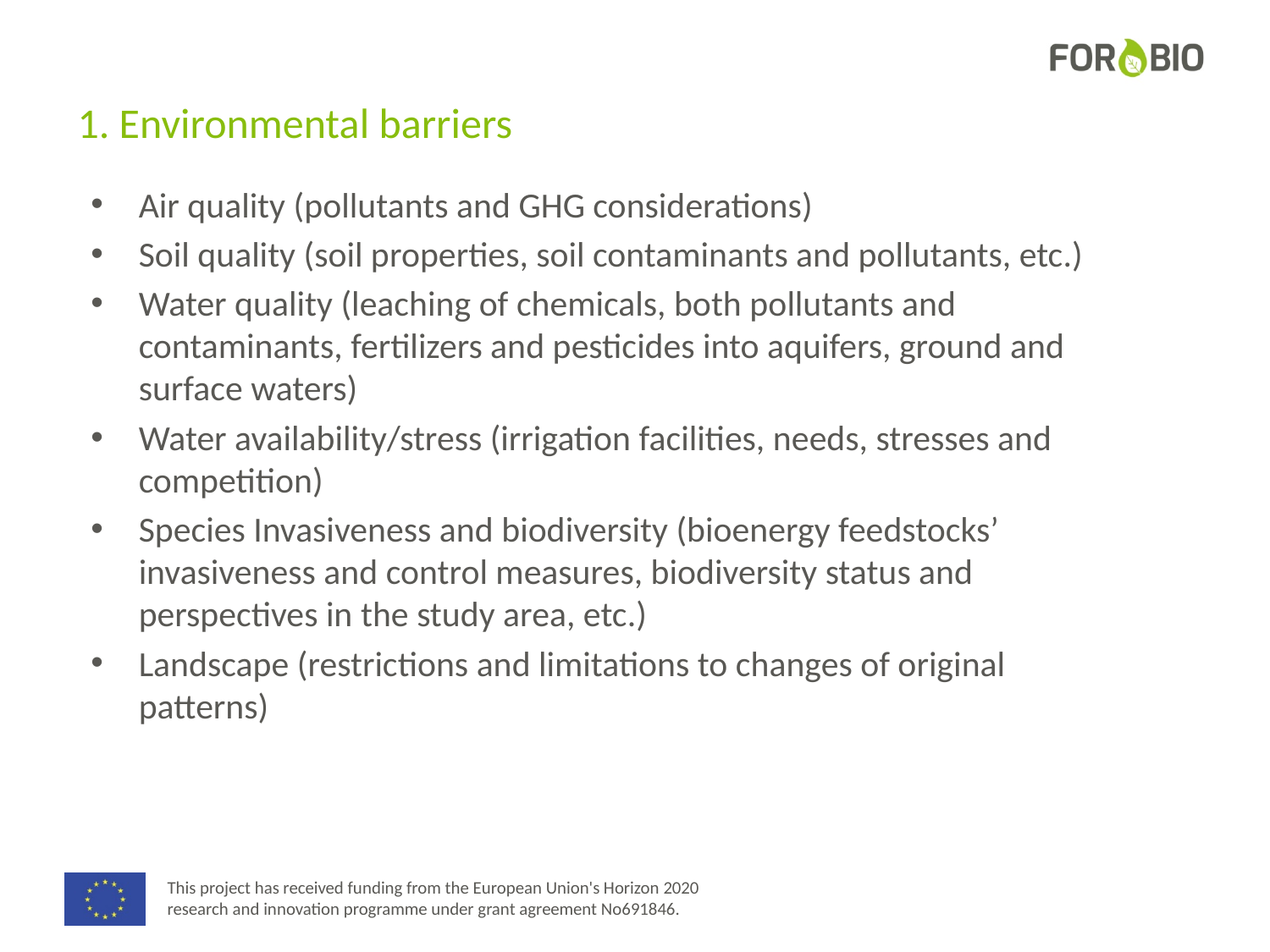

# 1. Environmental barriers
Air quality (pollutants and GHG considerations)
Soil quality (soil properties, soil contaminants and pollutants, etc.)
Water quality (leaching of chemicals, both pollutants and contaminants, fertilizers and pesticides into aquifers, ground and surface waters)
Water availability/stress (irrigation facilities, needs, stresses and competition)
Species Invasiveness and biodiversity (bioenergy feedstocks’ invasiveness and control measures, biodiversity status and perspectives in the study area, etc.)
Landscape (restrictions and limitations to changes of original patterns)